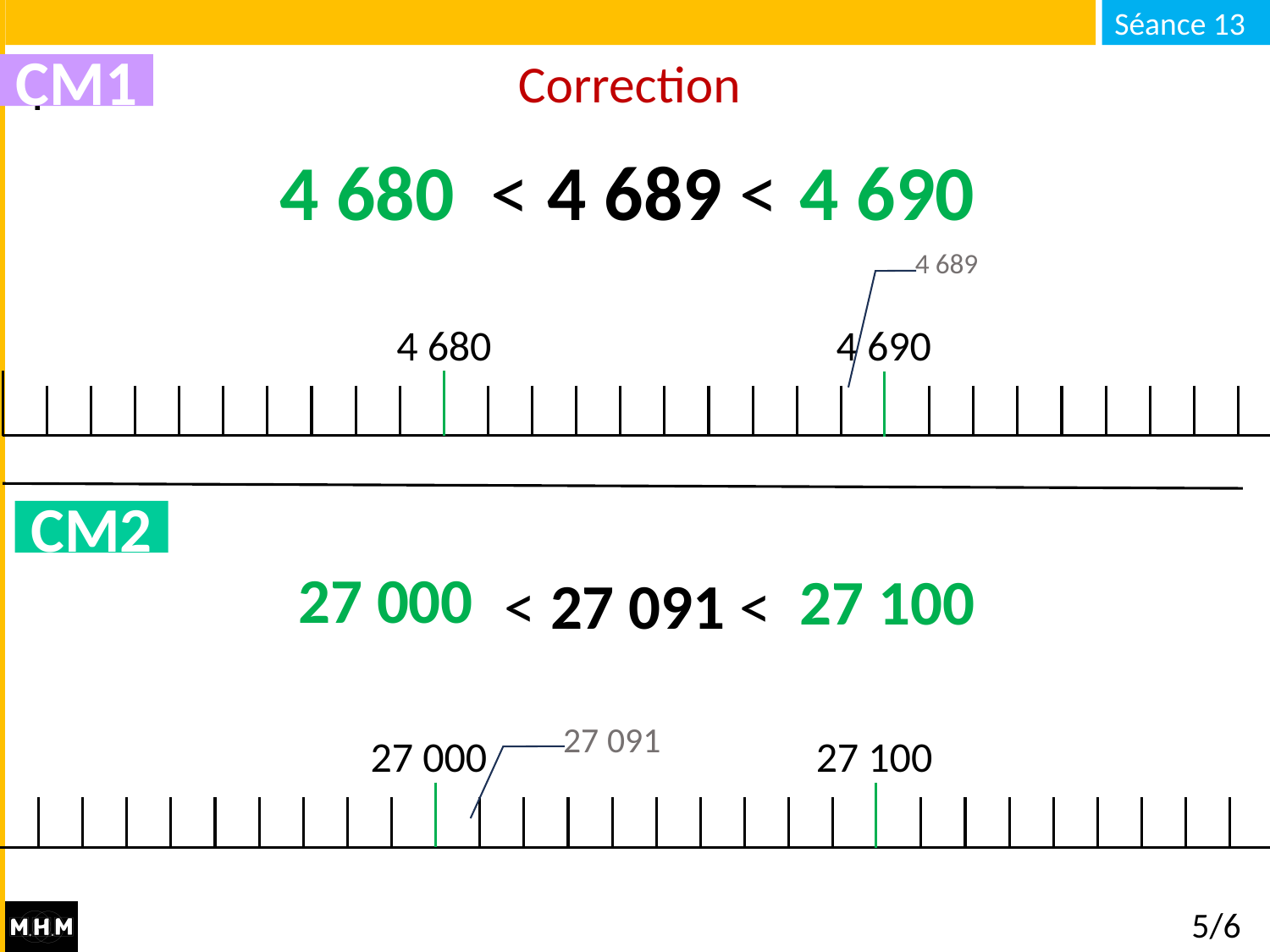

# Correction
CM1
4 680
4 690
… < 4 689 < …
4 689
4 680
4 690
CM2
27 000
27 100
… < 27 091 < …
 27 091
27 000
27 100
5/6